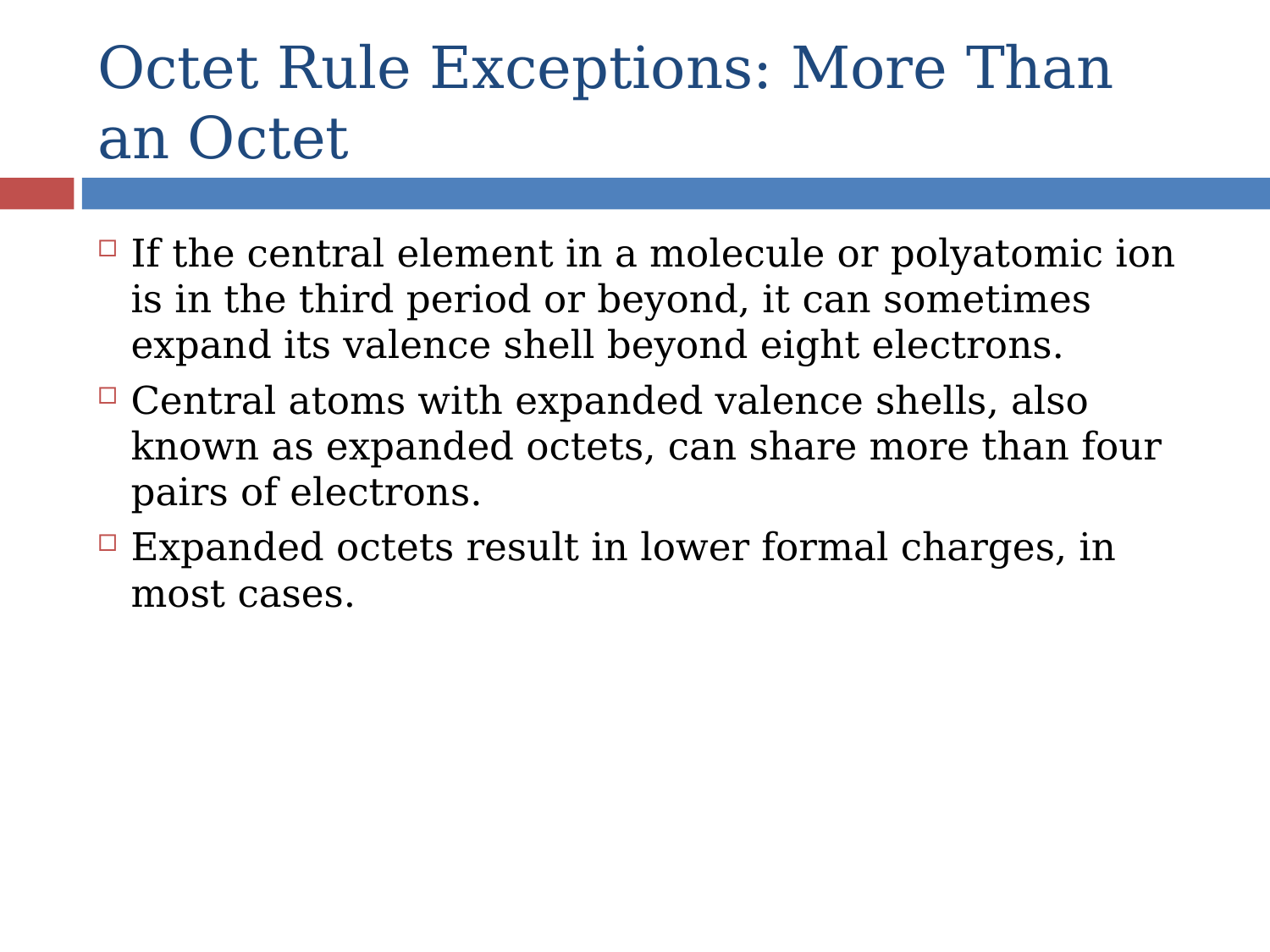

# Octet Rule Exceptions: More Than an Octet
If the central element in a molecule or polyatomic ion is in the third period or beyond, it can sometimes expand its valence shell beyond eight electrons.
Central atoms with expanded valence shells, also known as expanded octets, can share more than four pairs of electrons.
Expanded octets result in lower formal charges, in most cases.